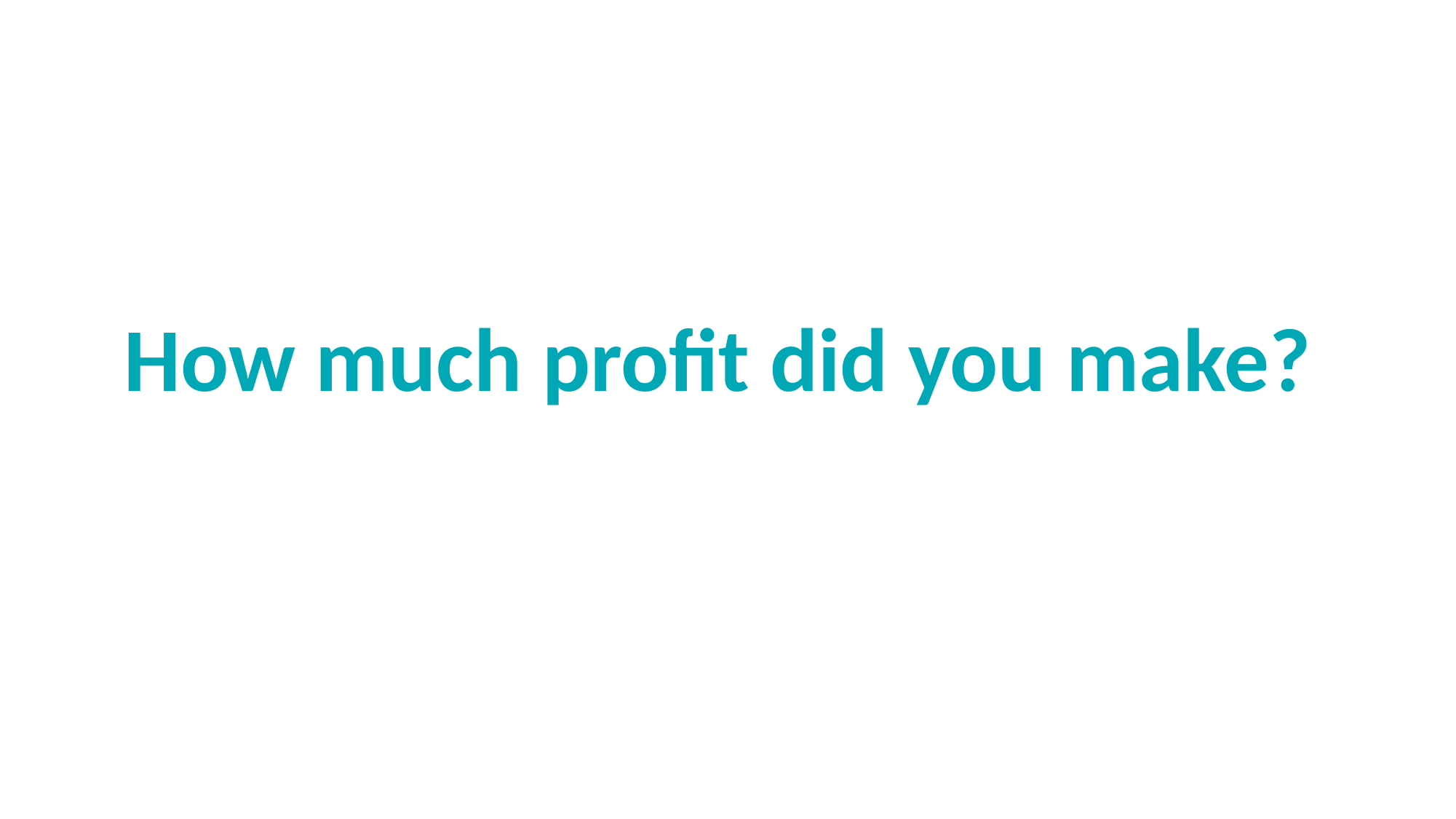

# How much profit did you make?